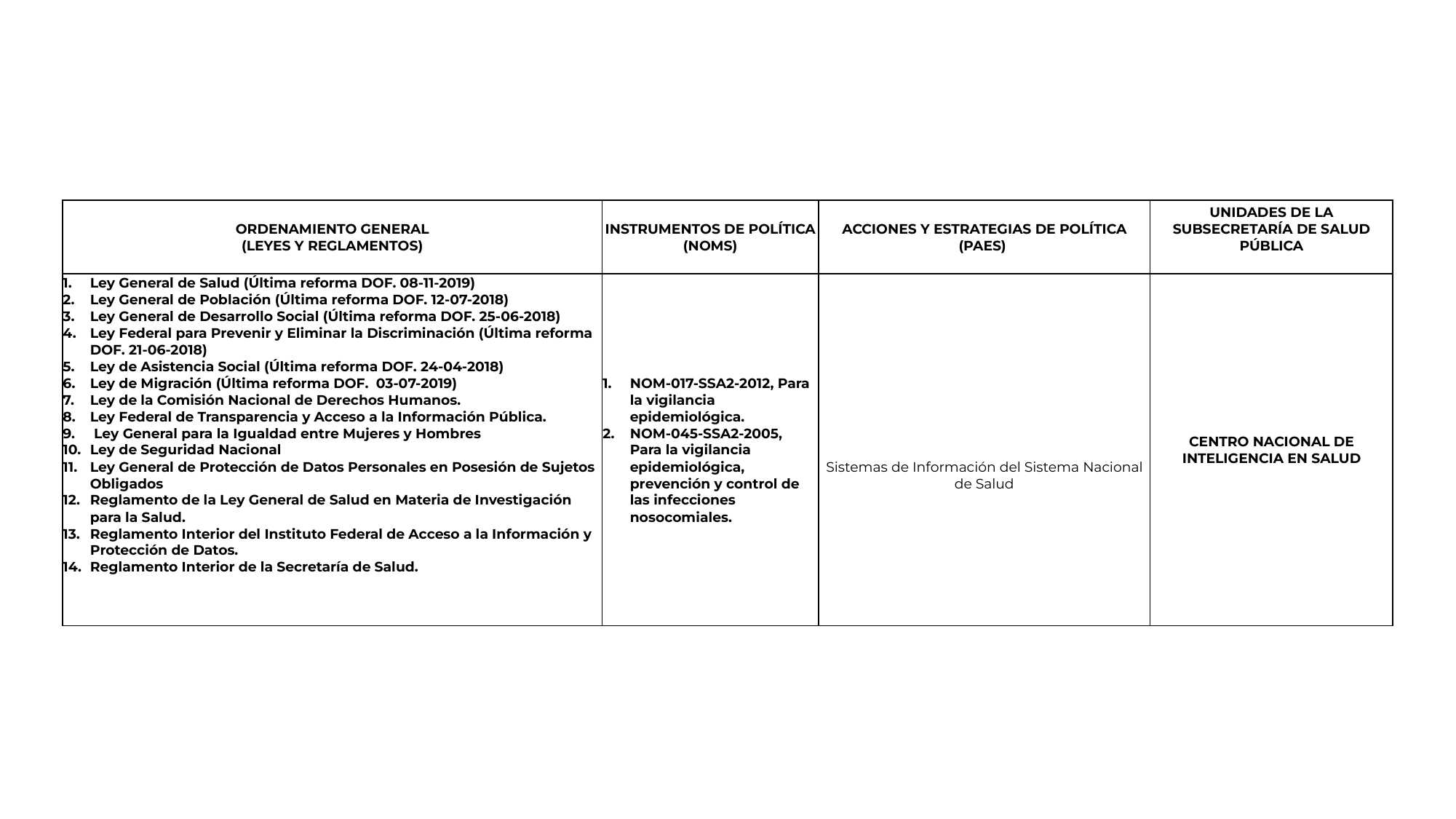

| ORDENAMIENTO GENERAL (LEYES Y REGLAMENTOS) | INSTRUMENTOS DE POLÍTICA (NOMS) | ACCIONES Y ESTRATEGIAS DE POLÍTICA (PAES) | UNIDADES DE LA SUBSECRETARÍA DE SALUD PÚBLICA |
| --- | --- | --- | --- |
| Ley General de Salud (Última reforma DOF. 08-11-2019) Ley General de Población (Última reforma DOF. 12-07-2018) Ley General de Desarrollo Social (Última reforma DOF. 25-06-2018) Ley Federal para Prevenir y Eliminar la Discriminación (Última reforma DOF. 21-06-2018) Ley de Asistencia Social (Última reforma DOF. 24-04-2018) Ley de Migración (Última reforma DOF. 03-07-2019) Ley de la Comisión Nacional de Derechos Humanos. Ley Federal de Transparencia y Acceso a la Información Pública. Ley General para la Igualdad entre Mujeres y Hombres Ley de Seguridad Nacional Ley General de Protección de Datos Personales en Posesión de Sujetos Obligados Reglamento de la Ley General de Salud en Materia de Investigación para la Salud. Reglamento Interior del Instituto Federal de Acceso a la Información y Protección de Datos. Reglamento Interior de la Secretaría de Salud. | NOM-017-SSA2-2012, Para la vigilancia epidemiológica. NOM-045-SSA2-2005, Para la vigilancia epidemiológica, prevención y control de las infecciones nosocomiales. | Sistemas de Información del Sistema Nacional de Salud | CENTRO NACIONAL DE INTELIGENCIA EN SALUD |